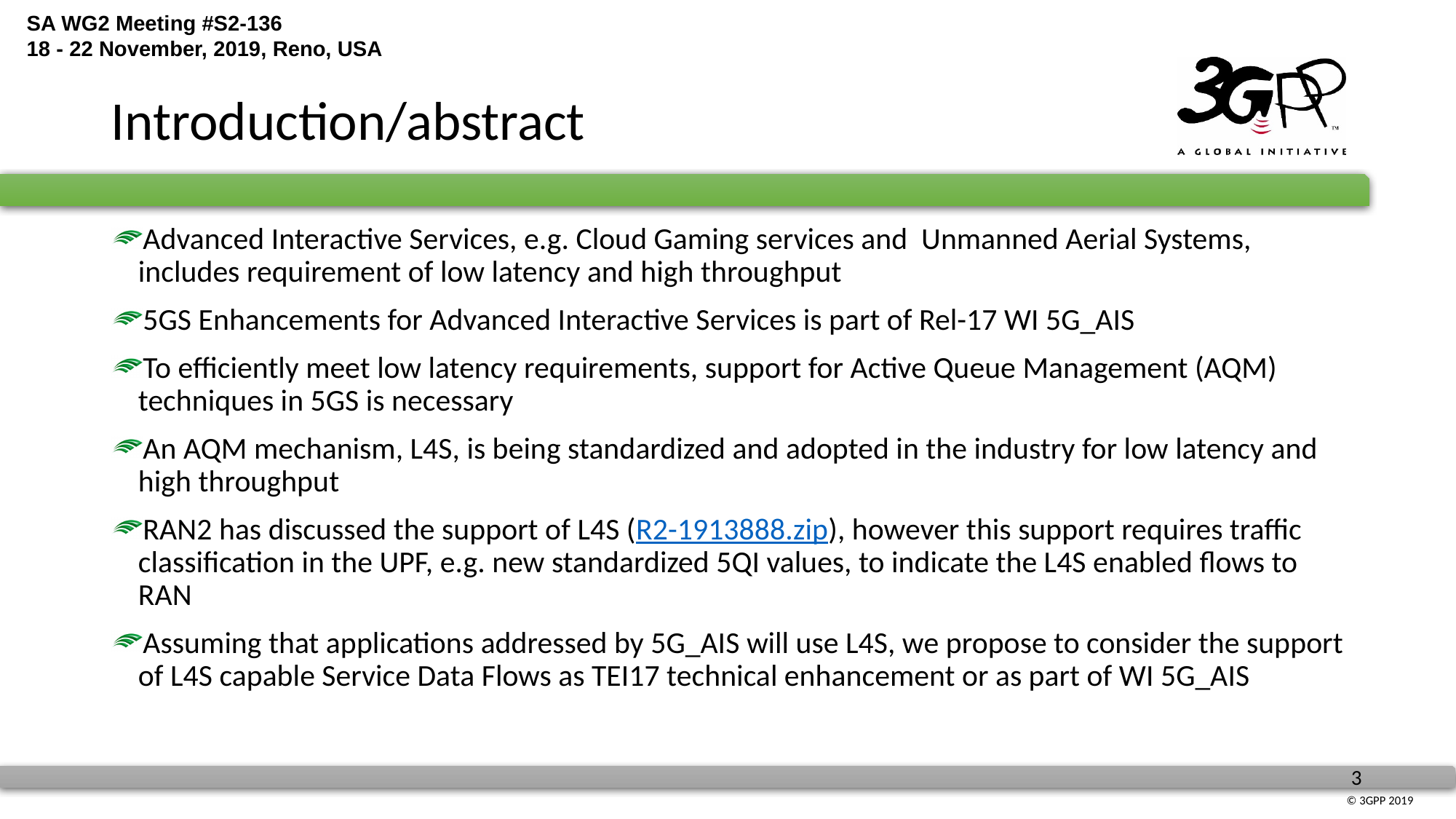

# Introduction/abstract
Advanced Interactive Services, e.g. Cloud Gaming services and  Unmanned Aerial Systems, includes requirement of low latency and high throughput
5GS Enhancements for Advanced Interactive Services is part of Rel-17 WI 5G_AIS
To efficiently meet low latency requirements, support for Active Queue Management (AQM) techniques in 5GS is necessary
An AQM mechanism, L4S, is being standardized and adopted in the industry for low latency and high throughput
RAN2 has discussed the support of L4S (R2-1913888.zip), however this support requires traffic classification in the UPF, e.g. new standardized 5QI values, to indicate the L4S enabled flows to RAN
Assuming that applications addressed by 5G_AIS will use L4S, we propose to consider the support of L4S capable Service Data Flows as TEI17 technical enhancement or as part of WI 5G_AIS